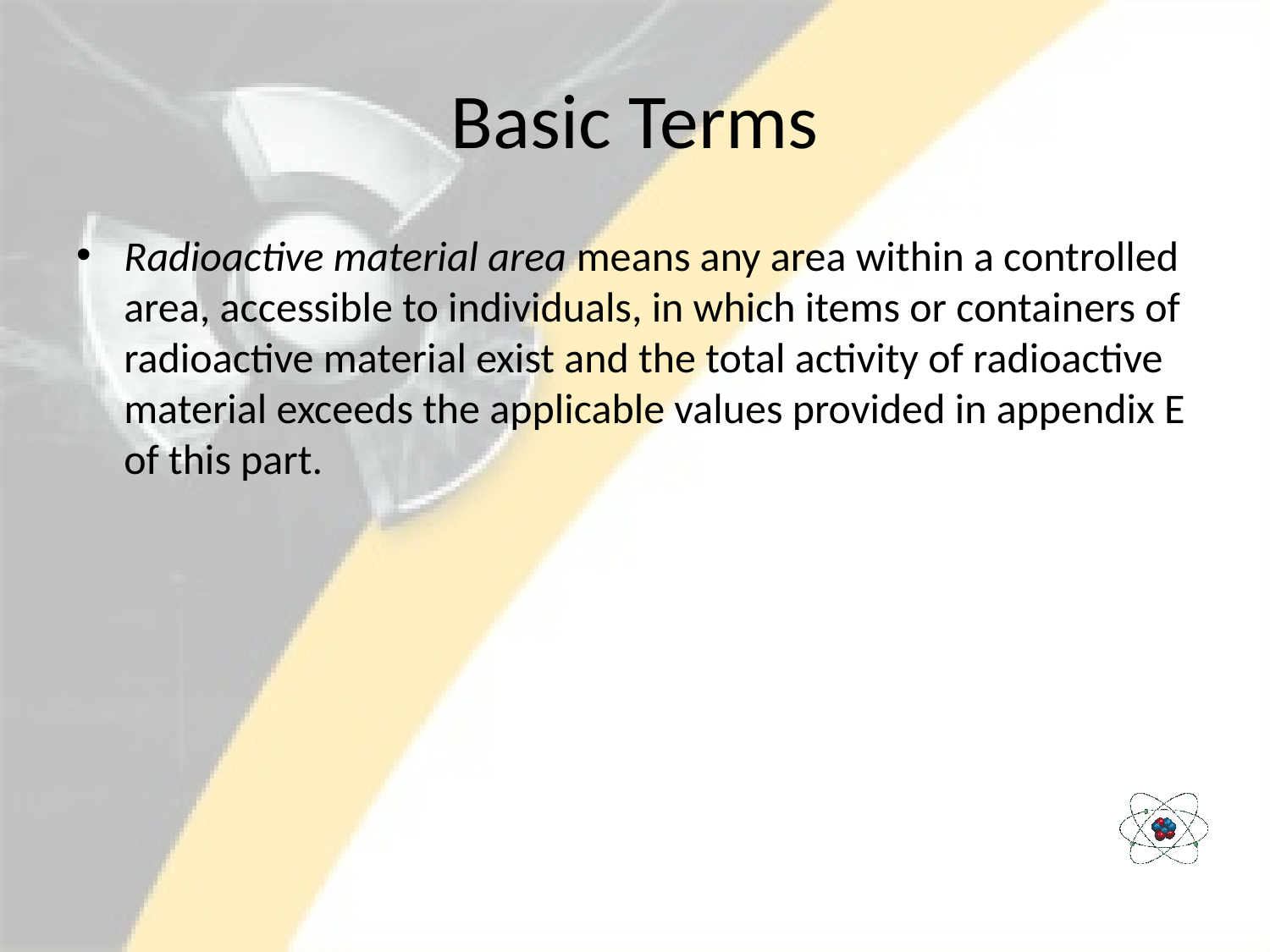

# Basic Terms
Radioactive material area means any area within a controlled area, accessible to individuals, in which items or containers of radioactive material exist and the total activity of radioactive material exceeds the applicable values provided in appendix E of this part.